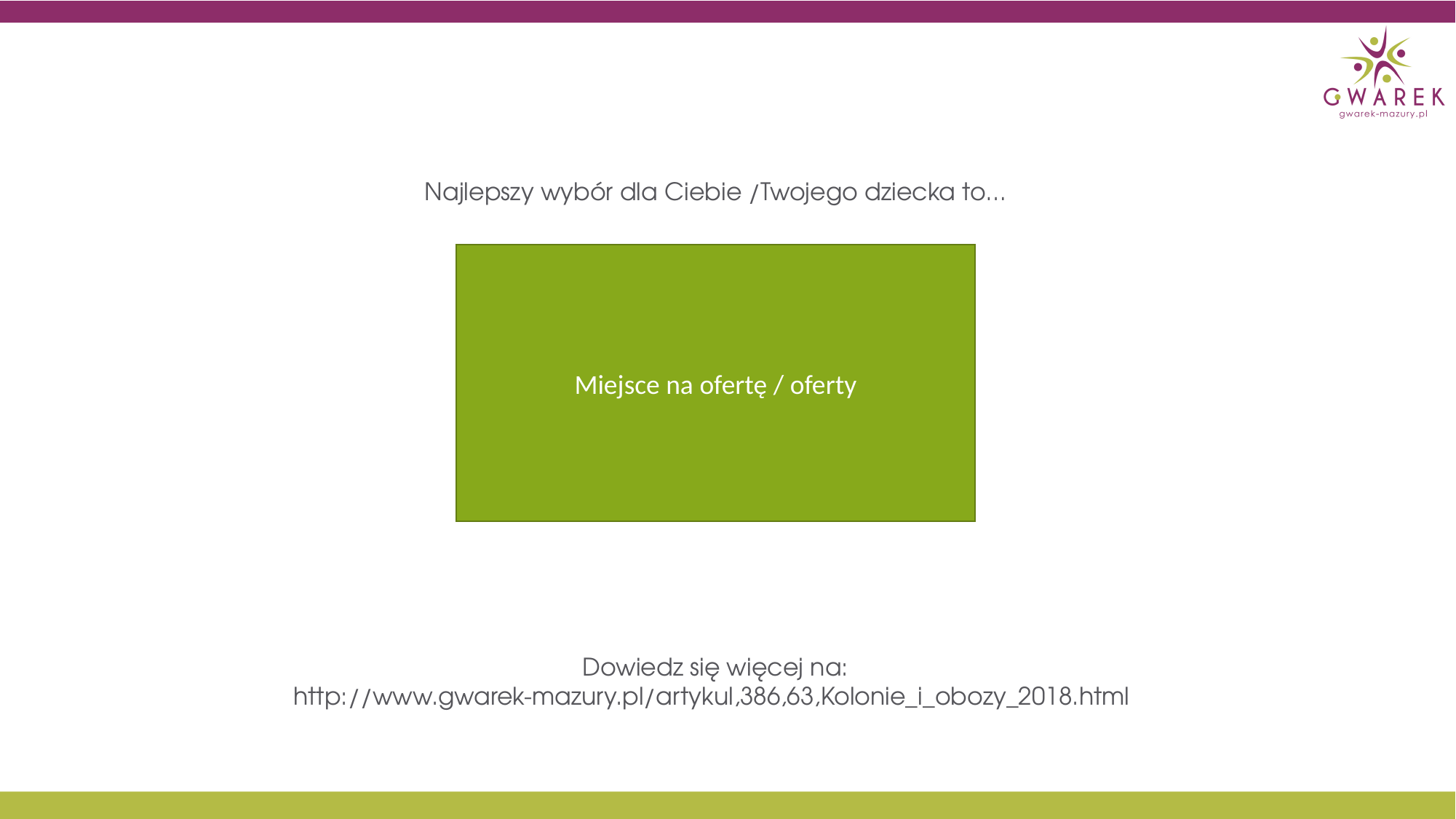

Najlepszy wybór dla Ciebie /Twojego dziecka to…

Miejsce na ofertę / oferty
Dowiedz się więcej na: http://www.gwarek-mazury.pl/artykul,386,63,Kolonie_i_obozy_2018.html